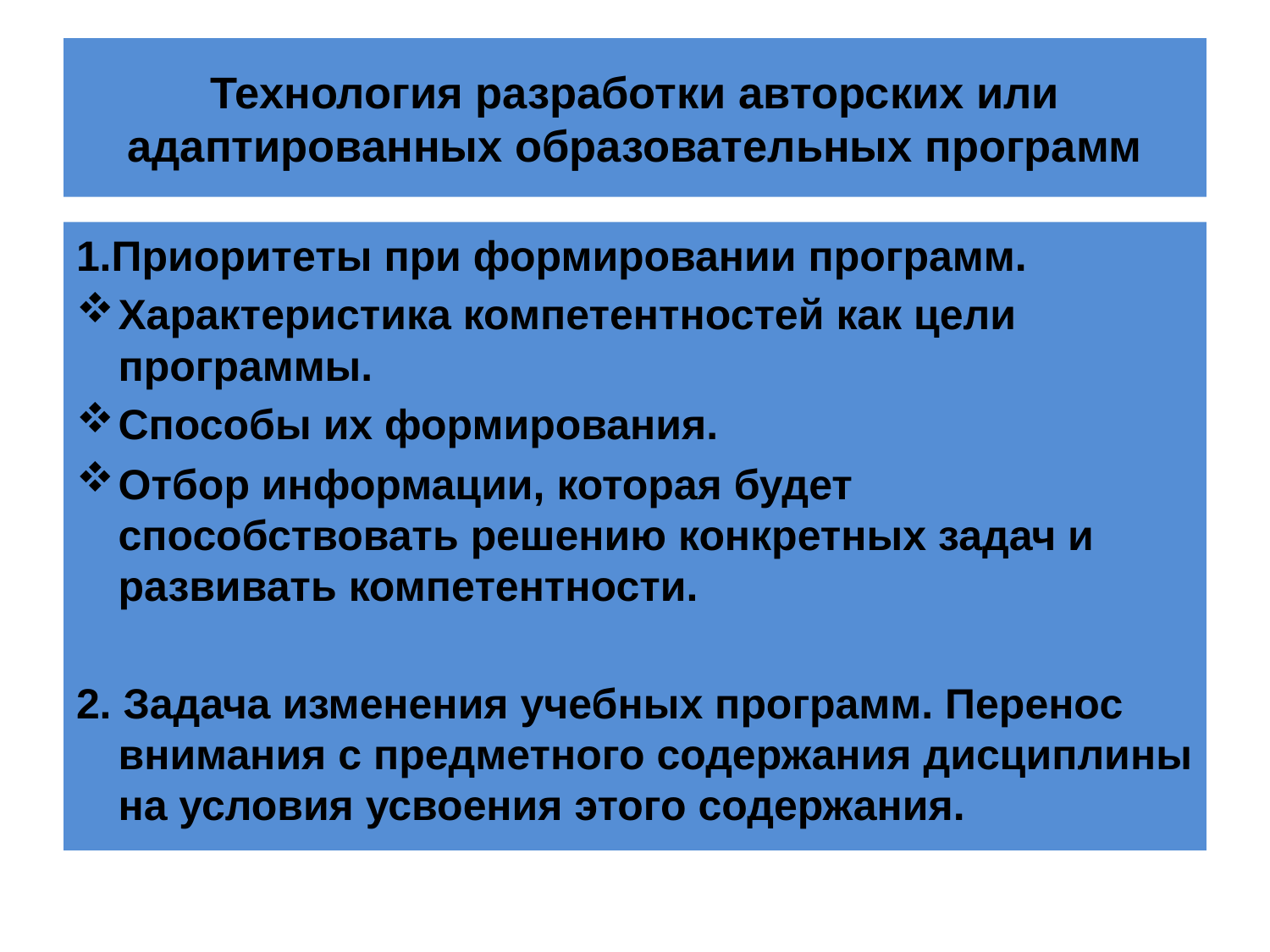

# Технология разработки авторских или адаптированных образовательных программ
1.Приоритеты при формировании программ.
Характеристика компетентностей как цели программы.
Способы их формирования.
Отбор информации, которая будет способствовать решению конкретных задач и развивать компетентности.

2. Задача изменения учебных программ. Перенос внимания с предметного содержания дисциплины на условия усвоения этого содержания.